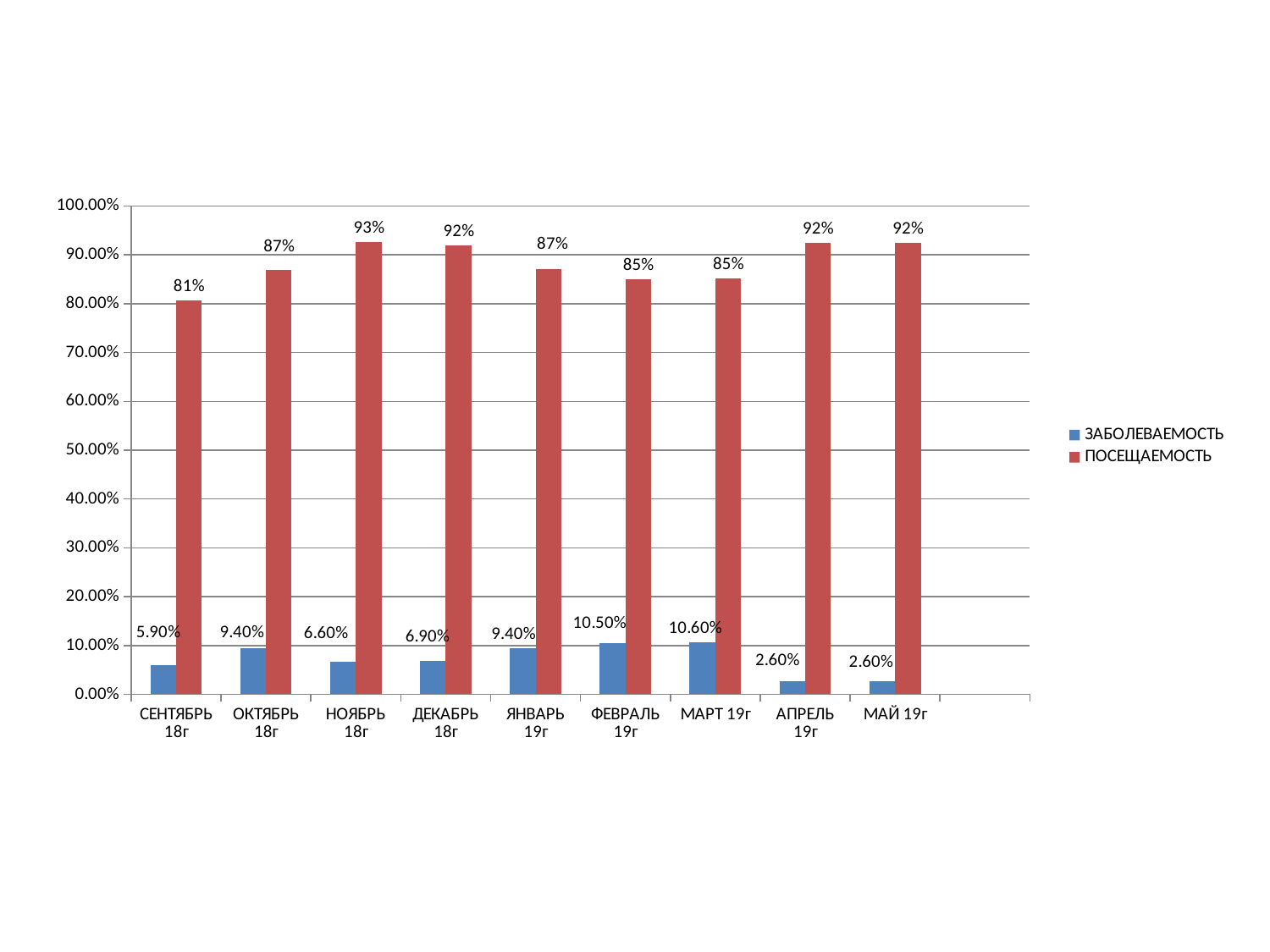

### Chart

| Category | ЗАБОЛЕВАЕМОСТЬ | ПОСЕЩАЕМОСТЬ |
|---|---|---|
| СЕНТЯБРЬ 18г | 0.05900000000000002 | 0.807 |
| ОКТЯБРЬ 18г | 0.09400000000000003 | 0.8700000000000003 |
| НОЯБРЬ 18г | 0.066 | 0.927 |
| ДЕКАБРЬ 18г | 0.06900000000000003 | 0.919 |
| ЯНВАРЬ 19г | 0.09400000000000003 | 0.8710000000000003 |
| ФЕВРАЛЬ 19г | 0.10500000000000002 | 0.8500000000000003 |
| МАРТ 19г | 0.10600000000000002 | 0.8510000000000003 |
| АПРЕЛЬ 19г | 0.026000000000000002 | 0.924 |
| МАЙ 19г | 0.026000000000000002 | 0.924 |